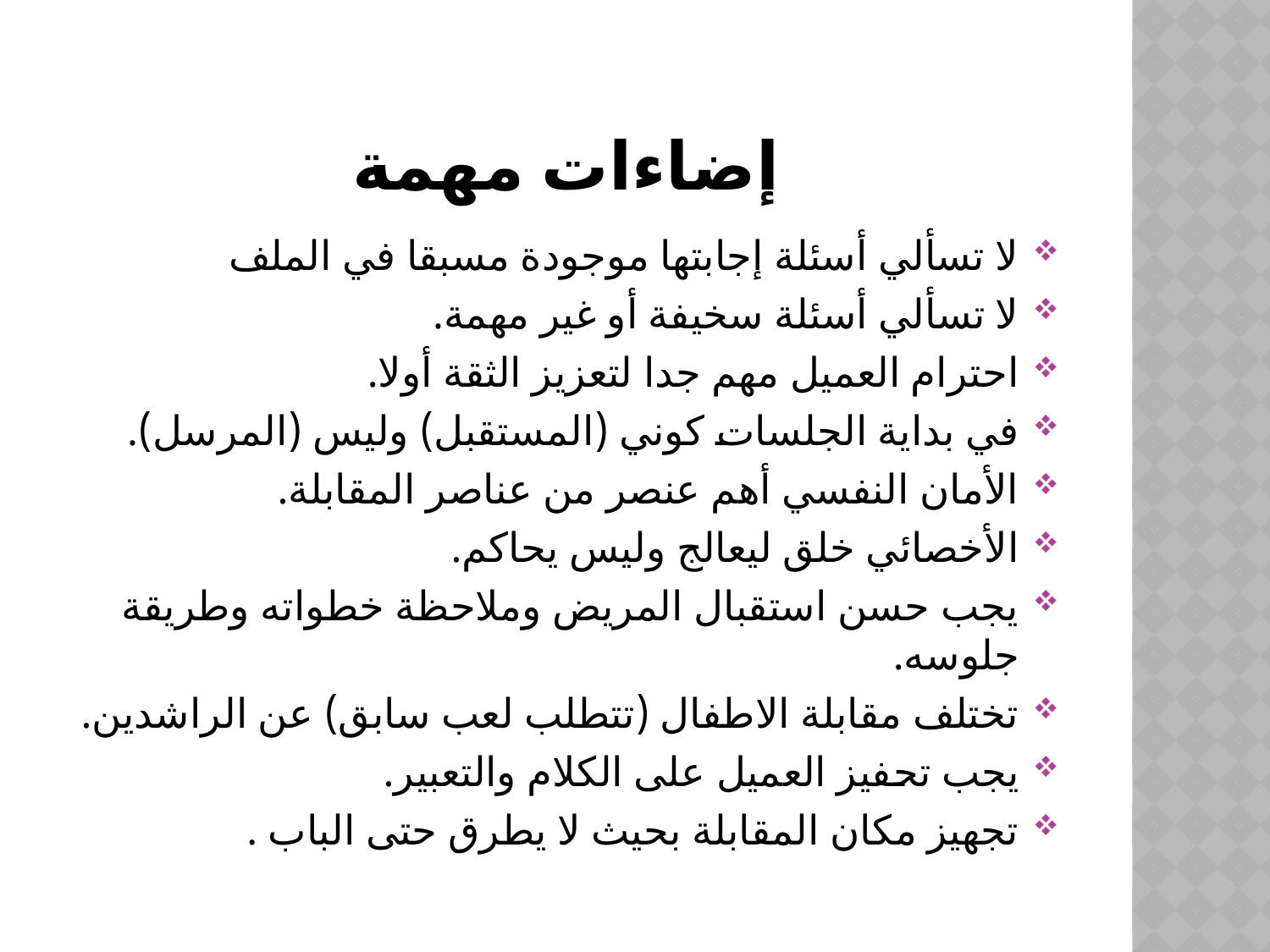

# إضاءات مهمة
لا تسألي أسئلة إجابتها موجودة مسبقا في الملف
لا تسألي أسئلة سخيفة أو غير مهمة.
احترام العميل مهم جدا لتعزيز الثقة أولا.
في بداية الجلسات كوني (المستقبل) وليس (المرسل).
الأمان النفسي أهم عنصر من عناصر المقابلة.
الأخصائي خلق ليعالج وليس يحاكم.
يجب حسن استقبال المريض وملاحظة خطواته وطريقة جلوسه.
تختلف مقابلة الاطفال (تتطلب لعب سابق) عن الراشدين.
يجب تحفيز العميل على الكلام والتعبير.
تجهيز مكان المقابلة بحيث لا يطرق حتى الباب .